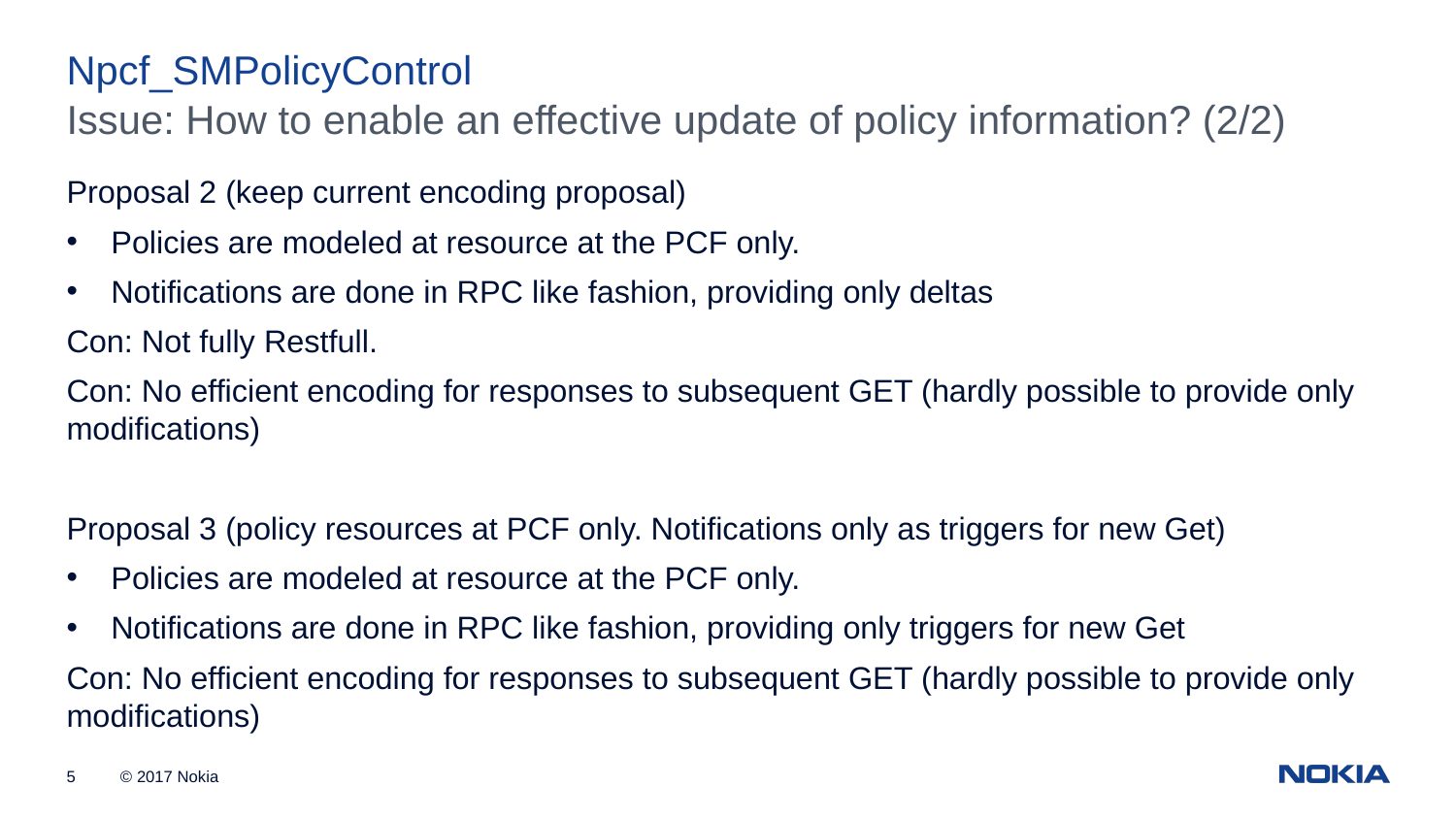

Npcf_SMPolicyControl

Issue: How to enable an effective update of policy information? (2/2)
Proposal 2 (keep current encoding proposal)
Policies are modeled at resource at the PCF only.
Notifications are done in RPC like fashion, providing only deltas
Con: Not fully Restfull.
Con: No efficient encoding for responses to subsequent GET (hardly possible to provide only modifications)

Proposal 3 (policy resources at PCF only. Notifications only as triggers for new Get)
Policies are modeled at resource at the PCF only.
Notifications are done in RPC like fashion, providing only triggers for new Get
Con: No efficient encoding for responses to subsequent GET (hardly possible to provide only modifications)